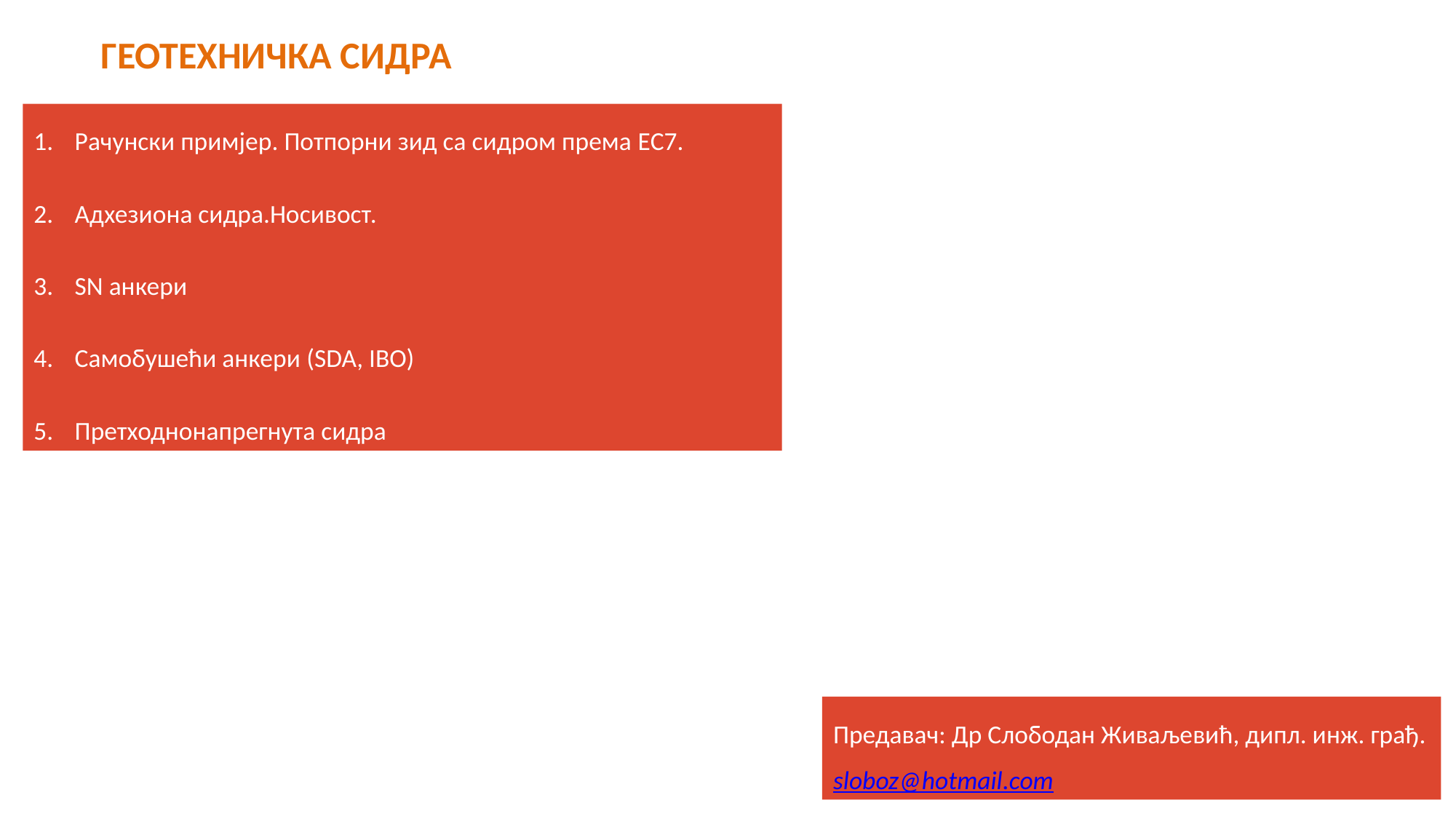

# ГЕОТЕХНИЧКA СИДРА
Рачунски примјер. Потпорни зид са сидром према EC7.
Адхезиона сидра.Носивост.
SN анкери
Самобушећи анкери (SDA, IBO)
Претходнонапрегнута сидра
Предавач: Др Слободан Живаљевић, дипл. инж. грађ.
sloboz@hotmail.com